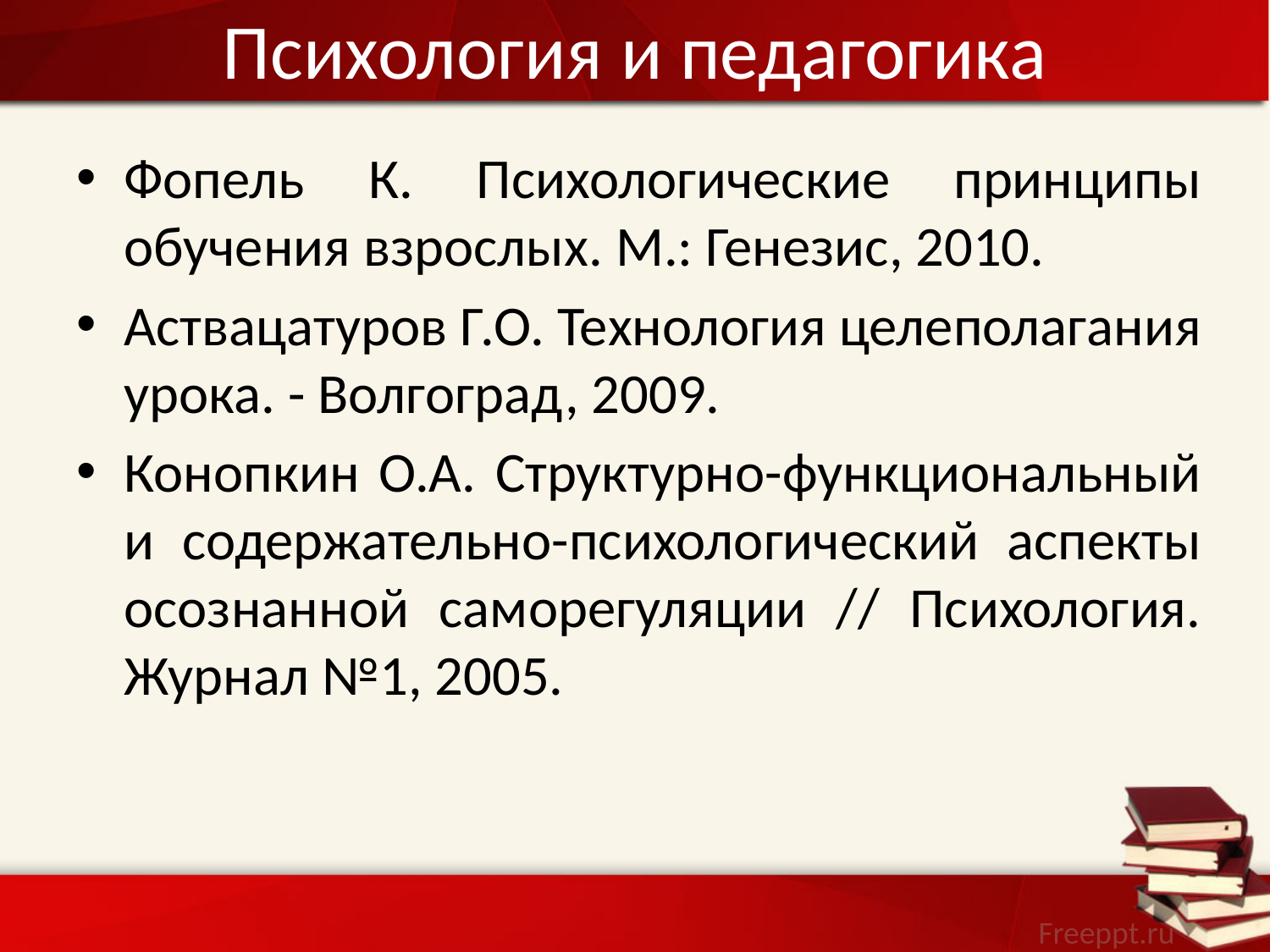

# Психология и педагогика
Фопель К. Психологические принципы обучения взрослых. М.: Генезис, 2010.
Аствацатуров Г.О. Технология целеполагания урока. - Волгоград, 2009.
Конопкин О.А. Структурно-функциональный и содержательно-психологический аспекты осознанной саморегуляции // Психология. Журнал №1, 2005.